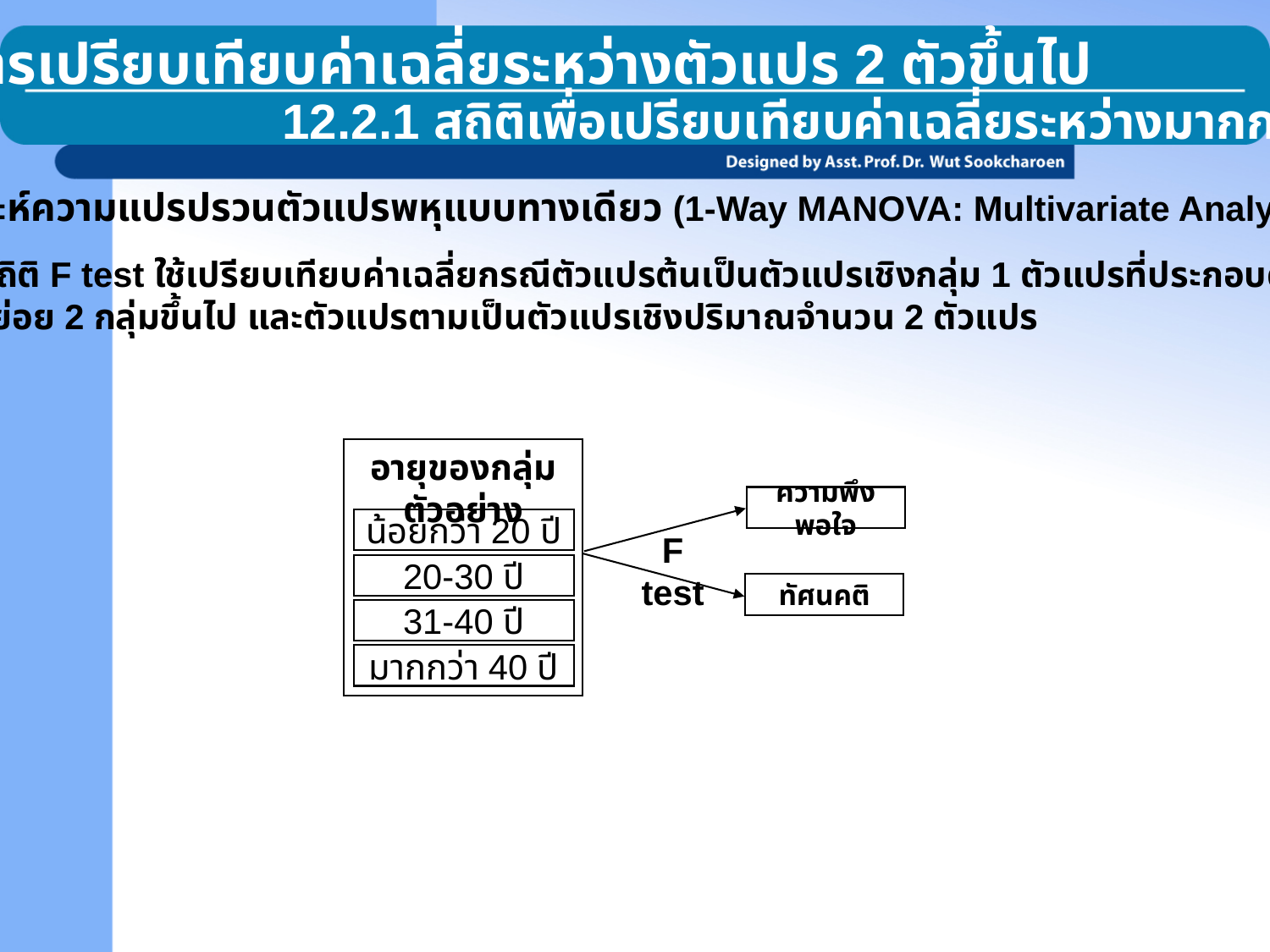

12.2 การเปรียบเทียบค่าเฉลี่ยระหว่างตัวแปร 2 ตัวขึ้นไป
12.2.1 สถิติเพื่อเปรียบเทียบค่าเฉลี่ยระหว่างมากกว่า 2 ตัว
การวิเคราะห์ความแปรปรวนตัวแปรพหุแบบทางเดียว (1-Way MANOVA: Multivariate Analysis of Variance)
โดยใช้สถิติ F test ใช้เปรียบเทียบค่าเฉลี่ยกรณีตัวแปรต้นเป็นตัวแปรเชิงกลุ่ม 1 ตัวแปรที่ประกอบด้วย
ตัวแปรย่อย 2 กลุ่มขึ้นไป และตัวแปรตามเป็นตัวแปรเชิงปริมาณจำนวน 2 ตัวแปร
อายุของกลุ่มตัวอย่าง
ความพึงพอใจ
น้อยกว่า 20 ปี
F test
20-30 ปี
ทัศนคติ
31-40 ปี
มากกว่า 40 ปี